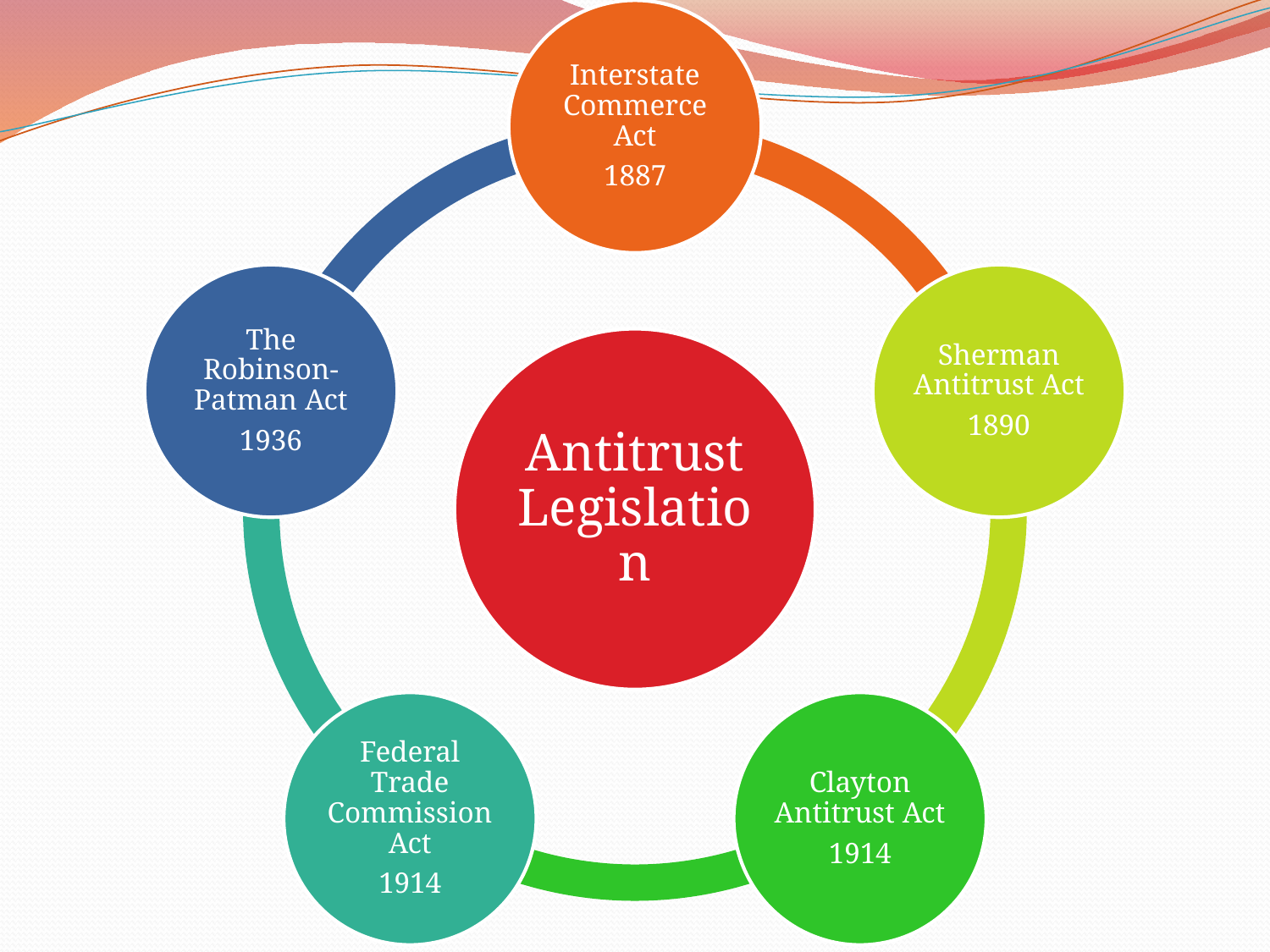

Antitrust Legislation
Interstate Commerce Act
1887
Sherman Antitrust Act
1890
Clayton Antitrust Act
1914
Federal Trade Commission Act
1914
The Robinson-Patman Act
1936